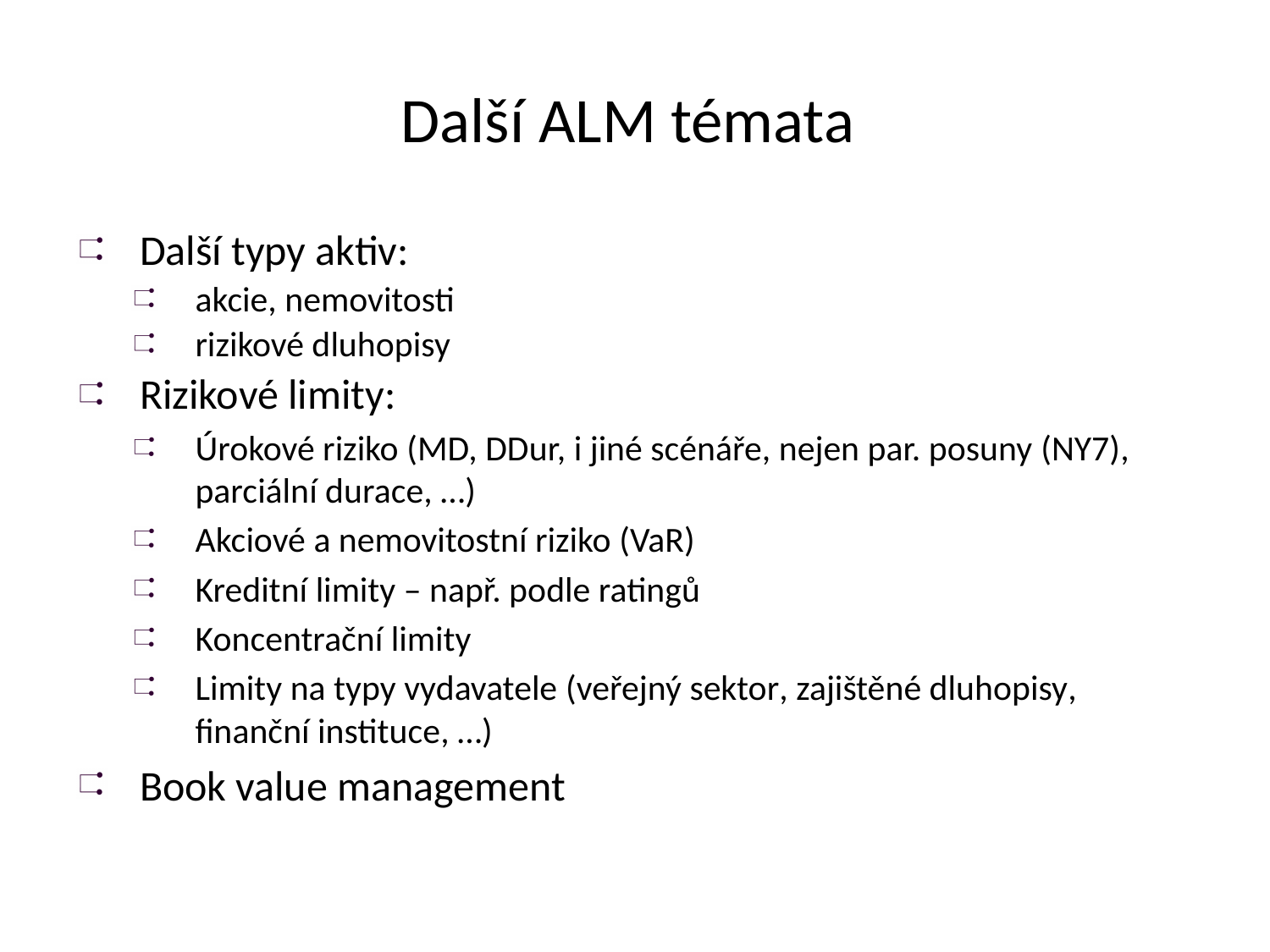

# Další ALM témata
Další typy aktiv:
akcie, nemovitosti
rizikové dluhopisy
Rizikové limity:
Úrokové riziko (MD, DDur, i jiné scénáře, nejen par. posuny (NY7), parciální durace, …)
Akciové a nemovitostní riziko (VaR)
Kreditní limity – např. podle ratingů
Koncentrační limity
Limity na typy vydavatele (veřejný sektor, zajištěné dluhopisy, finanční instituce, …)
Book value management